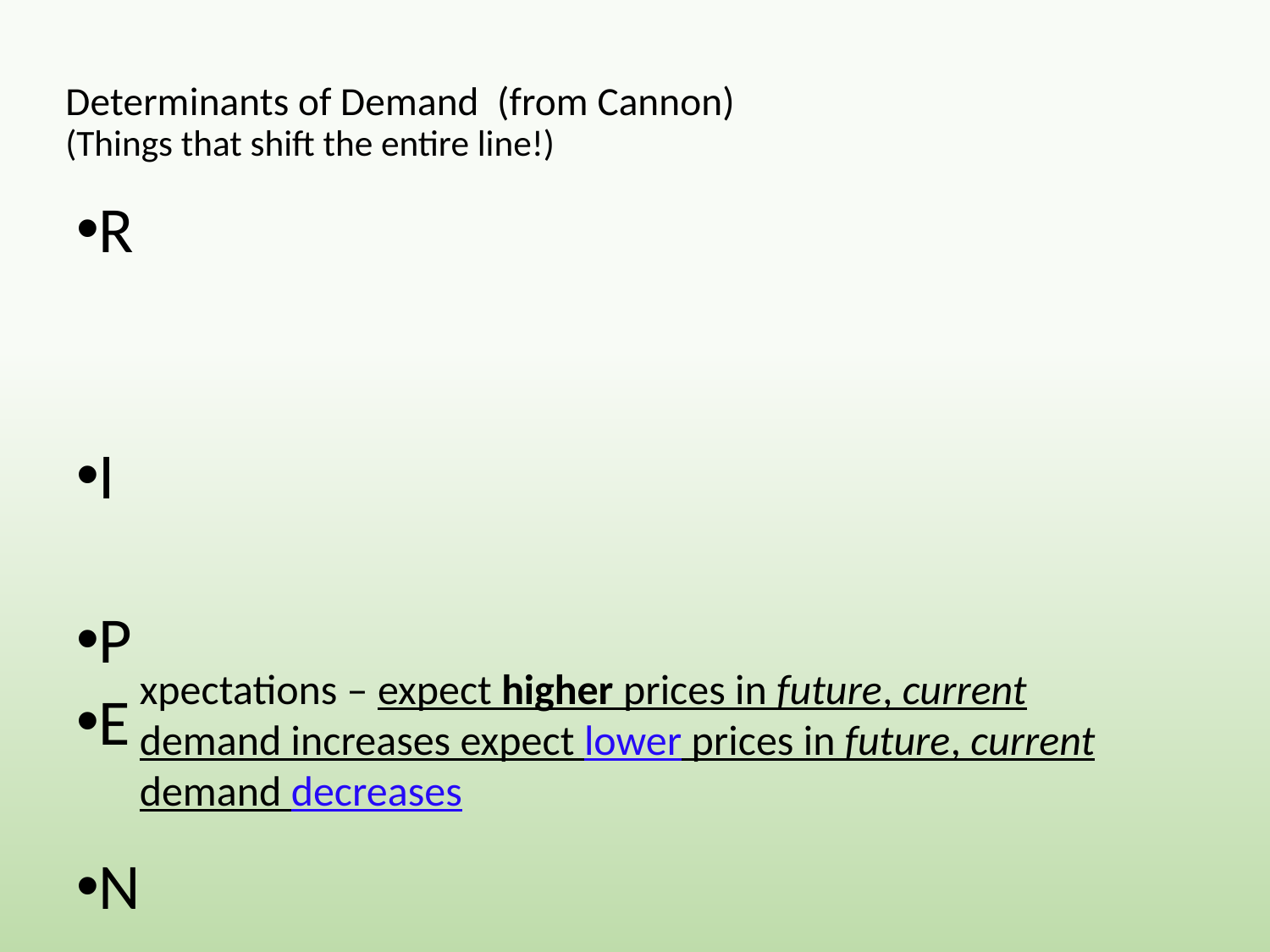

# Determinants of Demand  (from Cannon) (Things that shift the entire line!)
R

I

P
E

N
xpectations – expect higher prices in future, current demand increases expect lower prices in future, current demand decreases